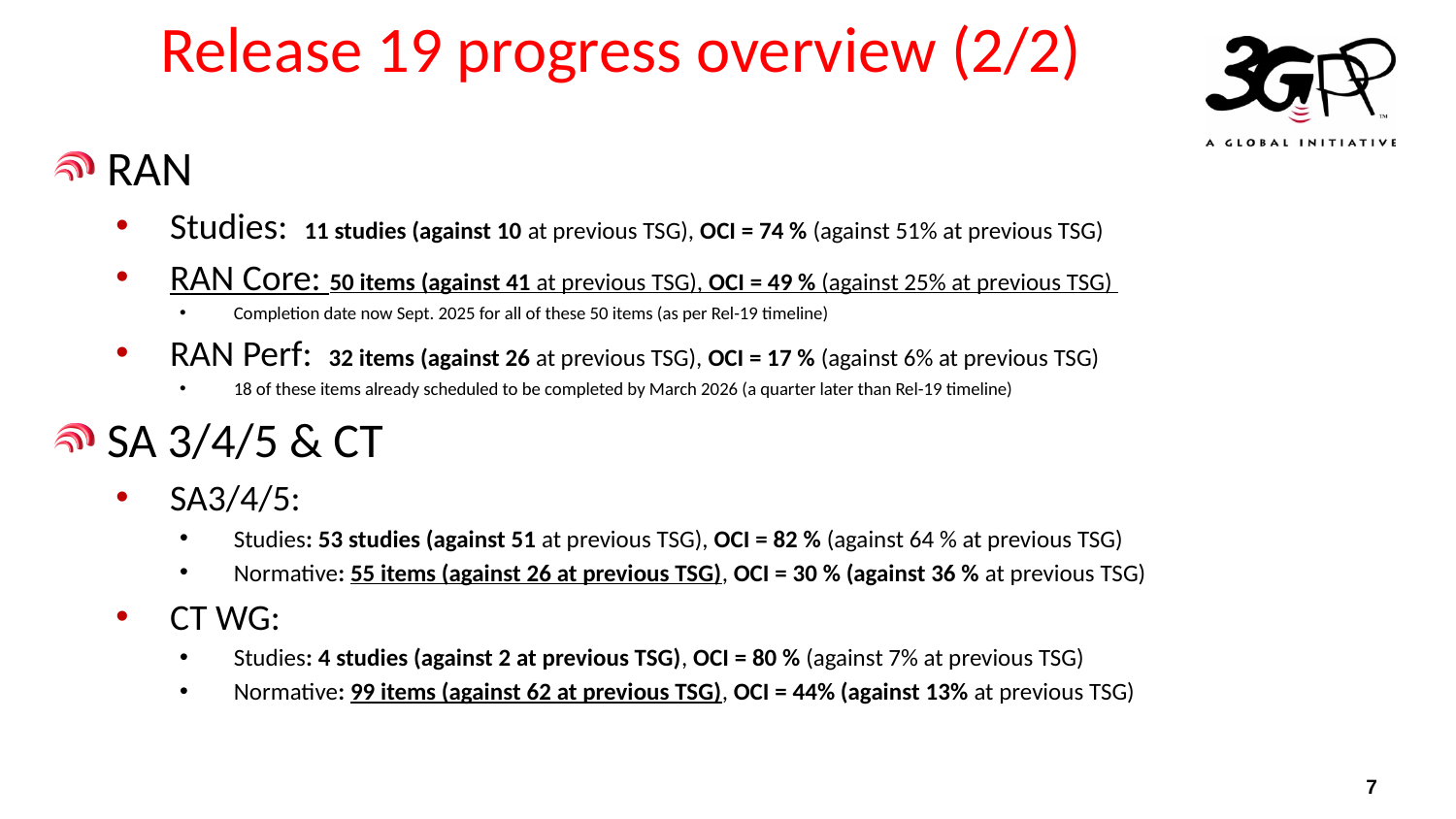

# Release 19 progress overview (2/2)
RAN
Studies:  11 studies (against 10 at previous TSG), OCI = 74 % (against 51% at previous TSG)
RAN Core: 50 items (against 41 at previous TSG), OCI = 49 % (against 25% at previous TSG)
Completion date now Sept. 2025 for all of these 50 items (as per Rel-19 timeline)
RAN Perf:  32 items (against 26 at previous TSG), OCI = 17 % (against 6% at previous TSG)
18 of these items already scheduled to be completed by March 2026 (a quarter later than Rel-19 timeline)
SA 3/4/5 & CT
SA3/4/5:
Studies: 53 studies (against 51 at previous TSG), OCI = 82 % (against 64 % at previous TSG)
Normative: 55 items (against 26 at previous TSG), OCI = 30 % (against 36 % at previous TSG)
CT WG:
Studies: 4 studies (against 2 at previous TSG), OCI = 80 % (against 7% at previous TSG)
Normative: 99 items (against 62 at previous TSG), OCI = 44% (against 13% at previous TSG)